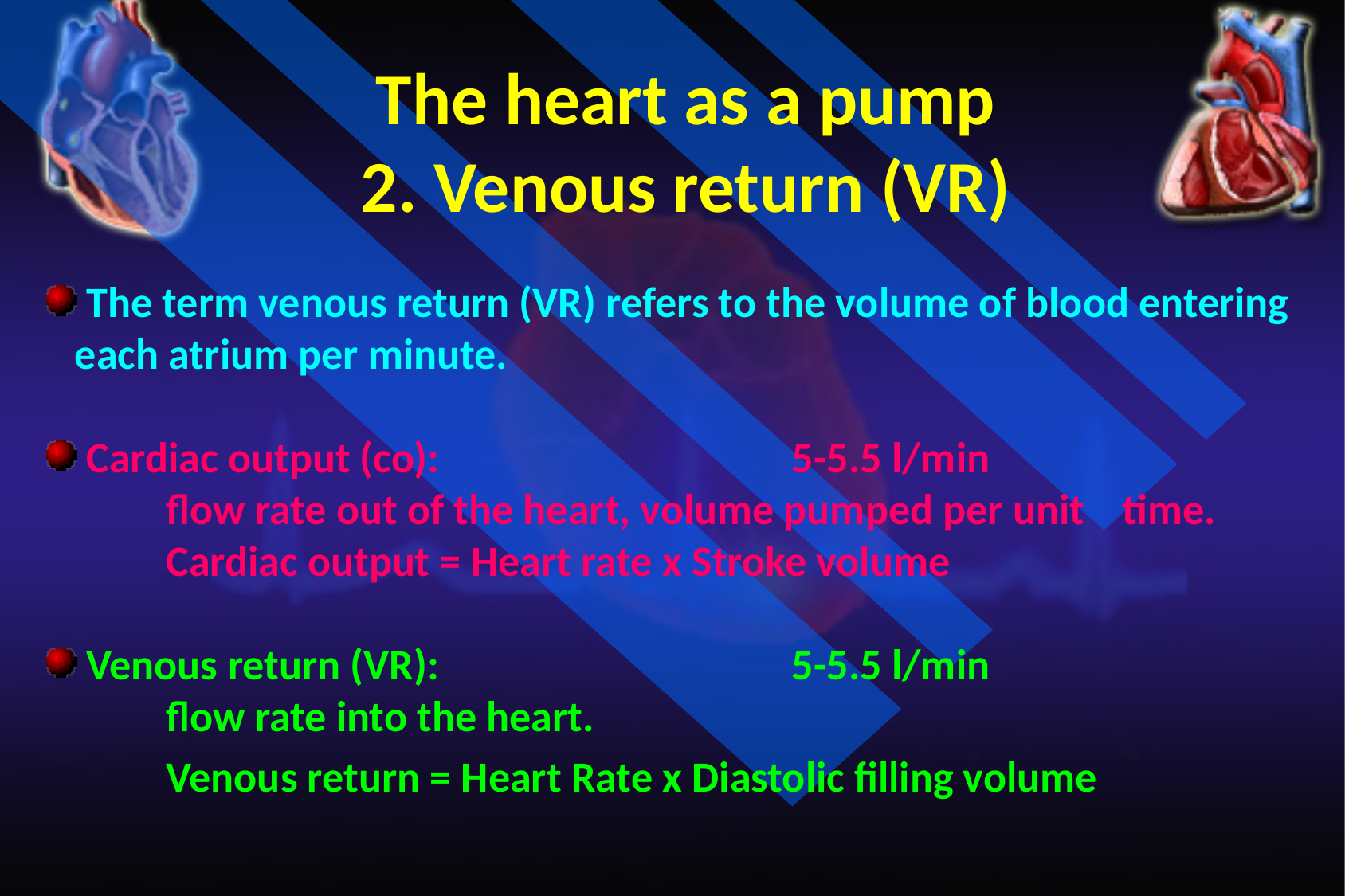

The heart as a pump
2. Venous return (VR)
 The term venous return (VR) refers to the volume of blood entering each atrium per minute.

 Cardiac output (co): 			5-5.5 l/min
	flow rate out of the heart, volume pumped per unit 	time.
	Cardiac output = Heart rate x Stroke volume

 Venous return (VR):			5-5.5 l/min
	flow rate into the heart.
	Venous return = Heart Rate x Diastolic filling volume